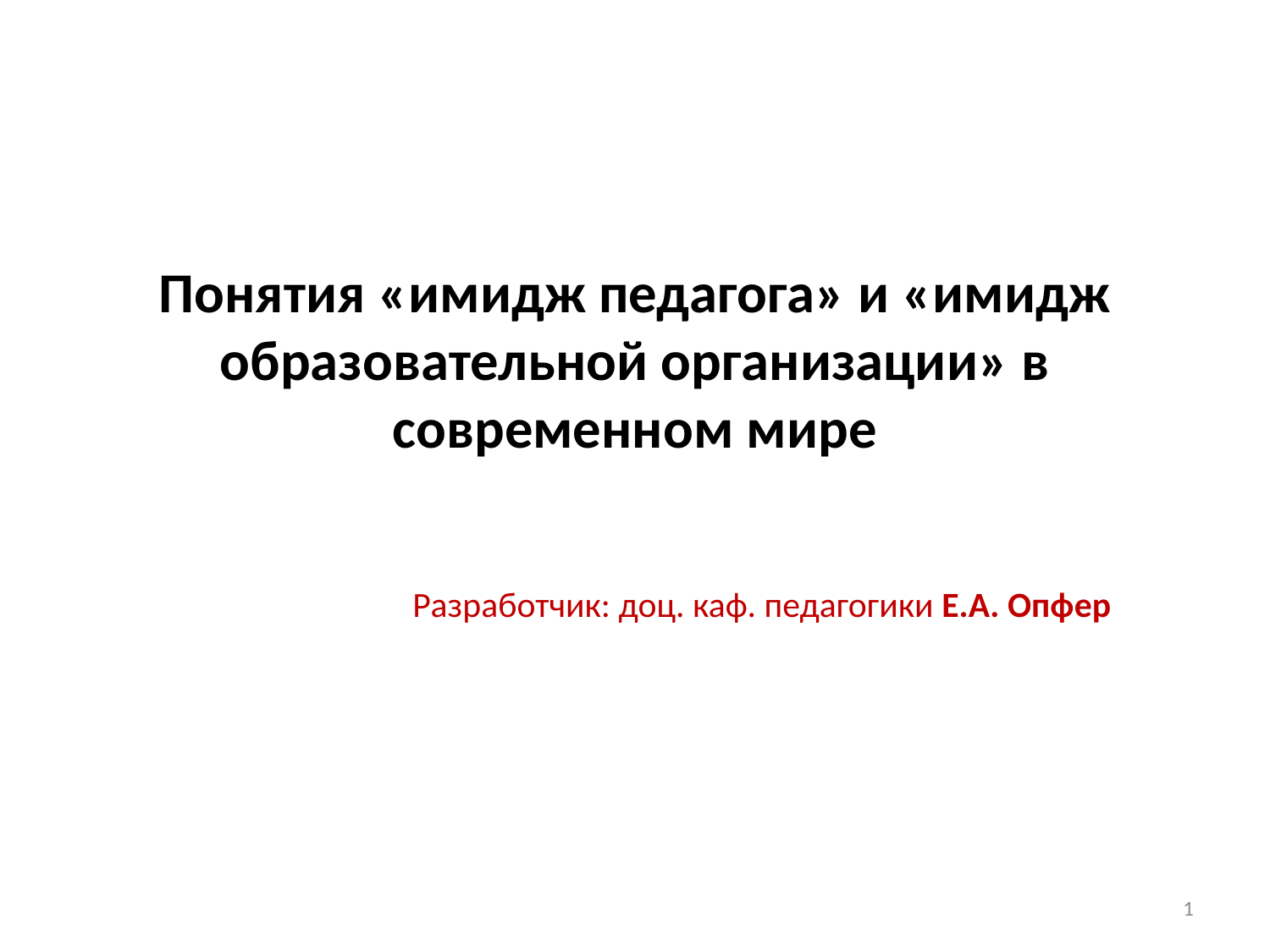

# Понятия «имидж педагога» и «имидж образовательной организации» в современном мире
Разработчик: доц. каф. педагогики Е.А. Опфер
1